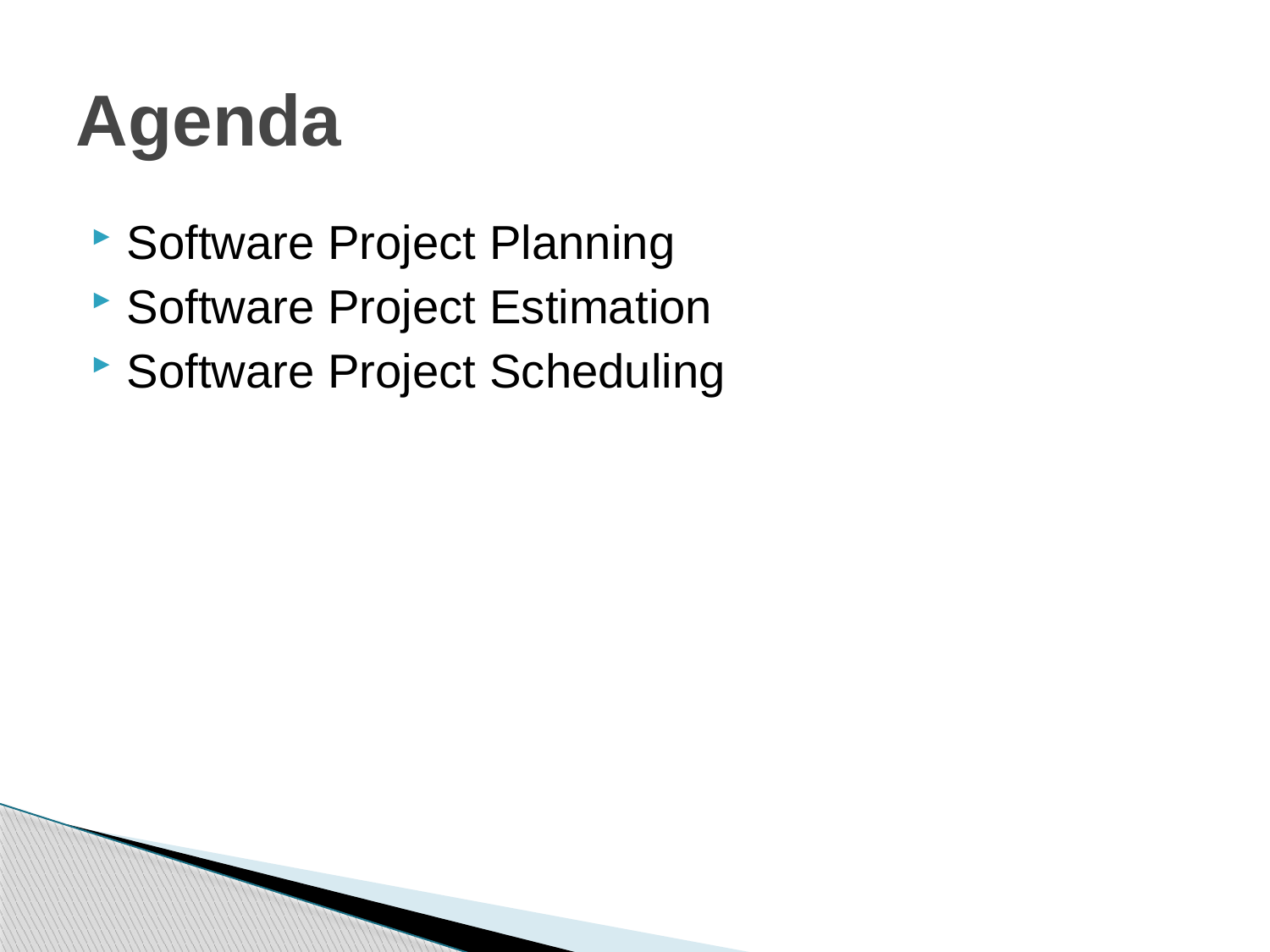

# Agenda
Software Project Planning
Software Project Estimation
Software Project Scheduling